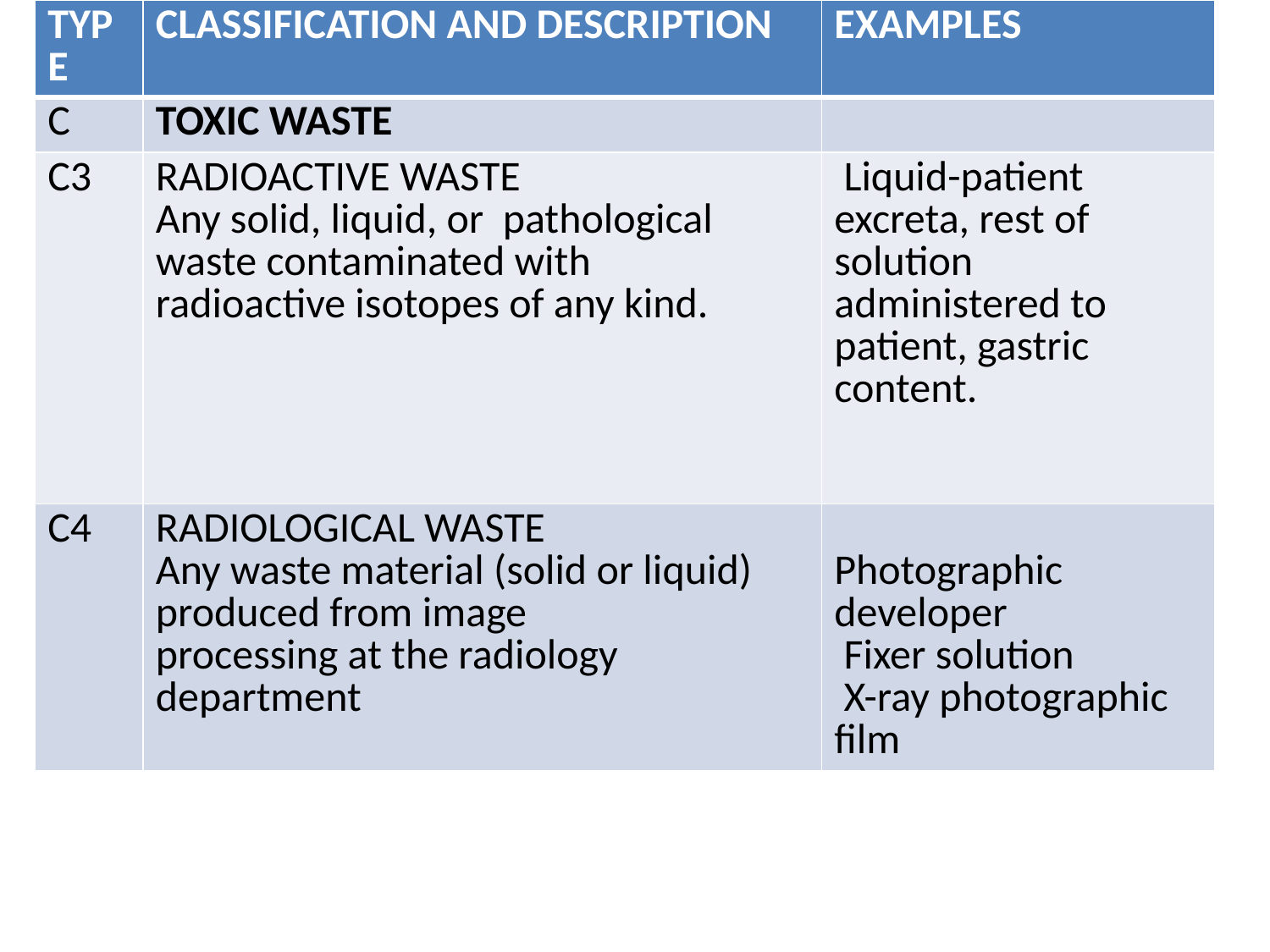

| TYPE | CLASSIFICATION AND DESCRIPTION | EXAMPLES |
| --- | --- | --- |
| C | TOXIC WASTE |  |
| C3 | RADIOACTIVE WASTE Any solid, liquid, or pathological waste contaminated with radioactive isotopes of any kind. | Liquid-patient excreta, rest of solution administered to patient, gastric content. |
| C4 | RADIOLOGICAL WASTE Any waste material (solid or liquid) produced from image processing at the radiology department | Photographic developer Fixer solution X-ray photographic film |